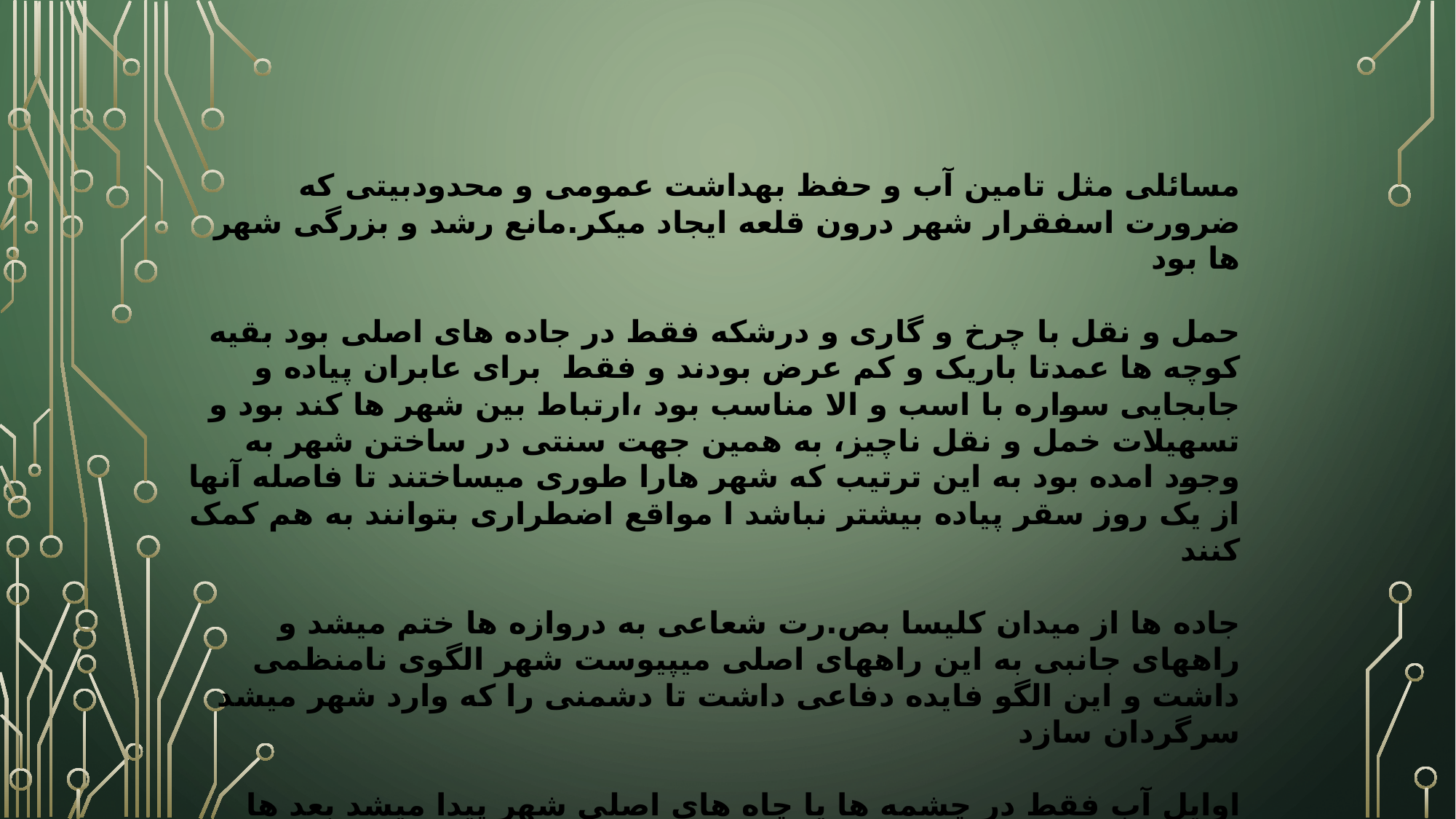

#
مسائلی مثل تامین آب و حفظ بهداشت عمومی و محدودبیتی که ضرورت اسفقرار شهر درون قلعه ایجاد میکر.مانع رشد و بزرگی شهر ها بود

حمل و نقل با چرخ و گاری و درشکه فقط در جاده های اصلی بود بقیه کوچه ها عمدتا باریک و کم عرض بودند و فقط  برای عابران پیاده و جابجایی سواره با اسب و الا مناسب بود ،ارتباط بین شهر ها کند بود و تسهیلات خمل و نقل ناچیز، به همین جهت سنتی در ساختن شهر به وجود امده بود به این ترتیب که شهر هارا طوری میساختند تا فاصله آنها از یک روز سقر پیاده بیشتر نباشد ا مواقع اضطراری بتوانند به هم کمک کنند

جاده ها از میدان کلیسا بص.رت شعاعی به دروازه ها ختم میشد و راههای جانبی به این راههای اصلی میپیوست شهر الگوی نامنظمی داشت و این الگو فایده دفاعی داشت تا دشمنی را که وارد شهر میشد سرگردان سازد

اوایل آب فقط در چشمه ها یا چاه های اصلی شهر پیدا میشد بعد ها برخی شیوه های ذخیره آب پیدا شد که بسیار ابتداییبود . فاضلاب در کوچه ها سرازیر میشد و در برخی نقاط اروپا توالت شناخته نشده بود